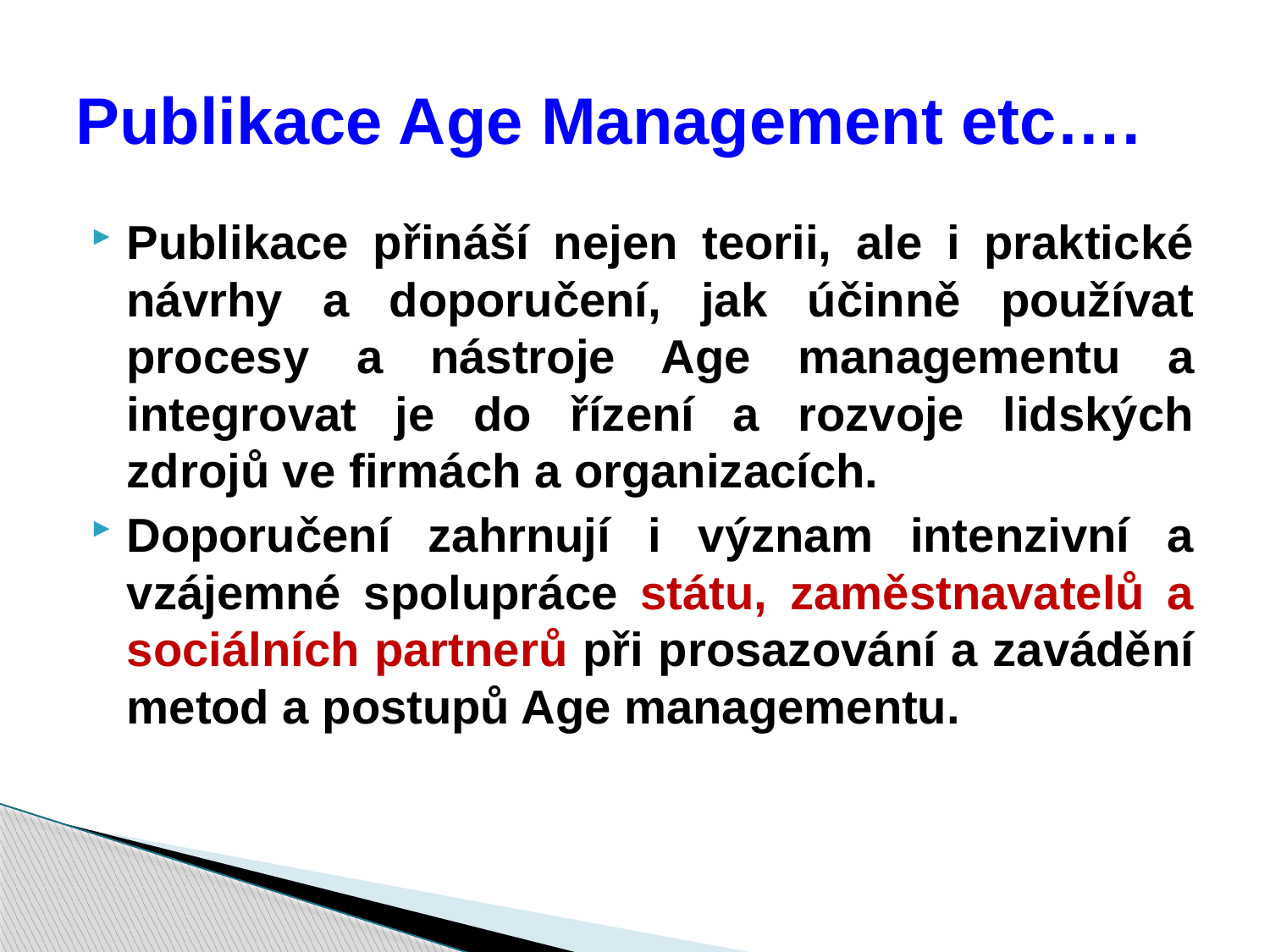

# Publikace Age Management etc….
Publikace přináší nejen teorii, ale i praktické návrhy a doporučení, jak účinně používat procesy a nástroje Age managementu a integrovat je do řízení a rozvoje lidských zdrojů ve firmách a organizacích.
Doporučení zahrnují i význam intenzivní a vzájemné spolupráce státu, zaměstnavatelů a sociálních partnerů při prosazování a zavádění metod a postupů Age managementu.